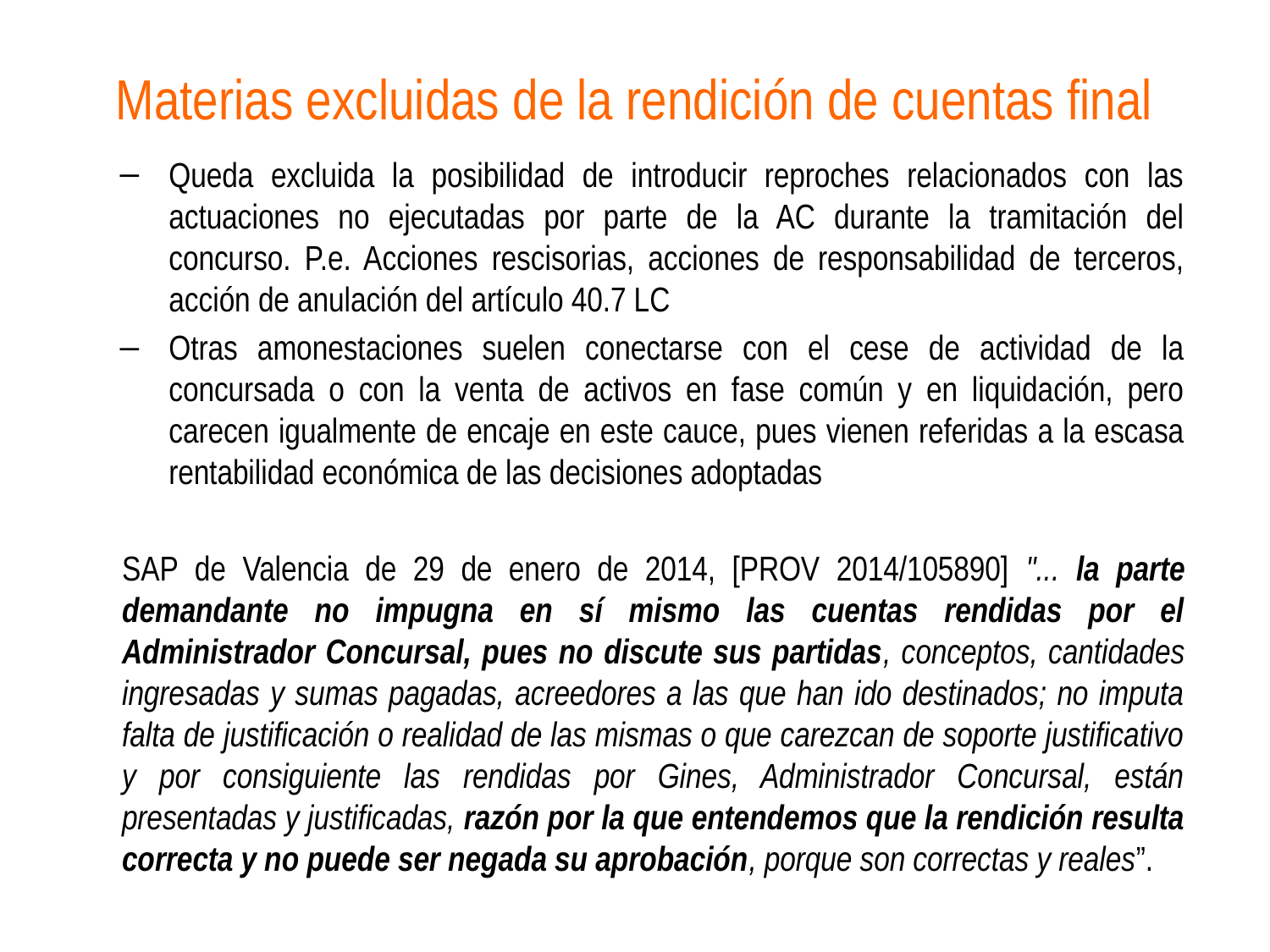

# Materias excluidas de la rendición de cuentas final
Queda excluida la posibilidad de introducir reproches relacionados con las actuaciones no ejecutadas por parte de la AC durante la tramitación del concurso. P.e. Acciones rescisorias, acciones de responsabilidad de terceros, acción de anulación del artículo 40.7 LC
Otras amonestaciones suelen conectarse con el cese de actividad de la concursada o con la venta de activos en fase común y en liquidación, pero carecen igualmente de encaje en este cauce, pues vienen referidas a la escasa rentabilidad económica de las decisiones adoptadas

	SAP de Valencia de 29 de enero de 2014, [PROV 2014/105890] "... la parte demandante no impugna en sí mismo las cuentas rendidas por el Administrador Concursal, pues no discute sus partidas, conceptos, cantidades ingresadas y sumas pagadas, acreedores a las que han ido destinados; no imputa falta de justificación o realidad de las mismas o que carezcan de soporte justificativo y por consiguiente las rendidas por Gines, Administrador Concursal, están presentadas y justificadas, razón por la que entendemos que la rendición resulta correcta y no puede ser negada su aprobación, porque son correctas y reales”.